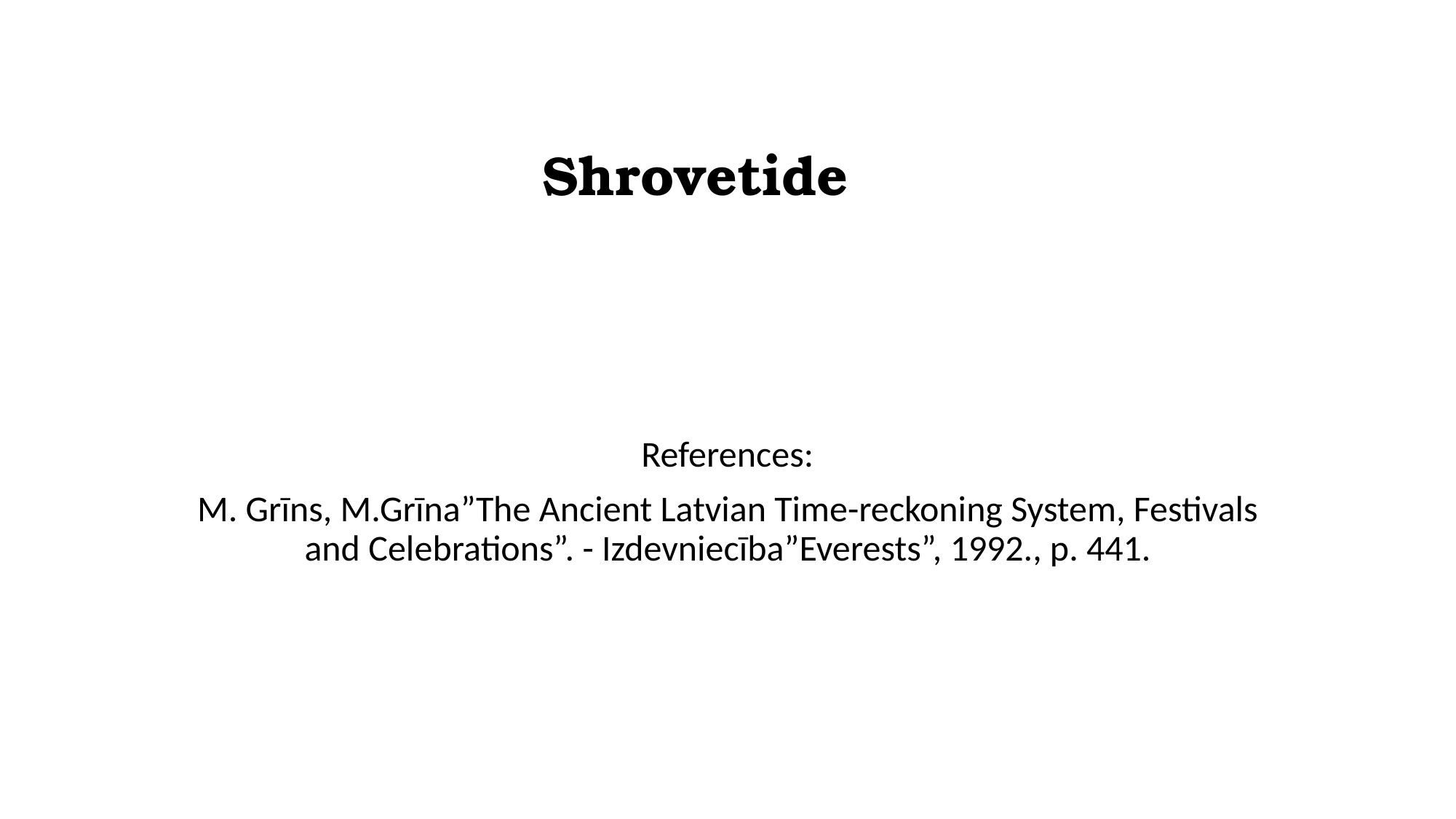

#
Shrovetide
References:
M. Grīns, M.Grīna”The Ancient Latvian Time-reckoning System, Festivals and Celebrations”. - Izdevniecība”Everests”, 1992., p. 441.